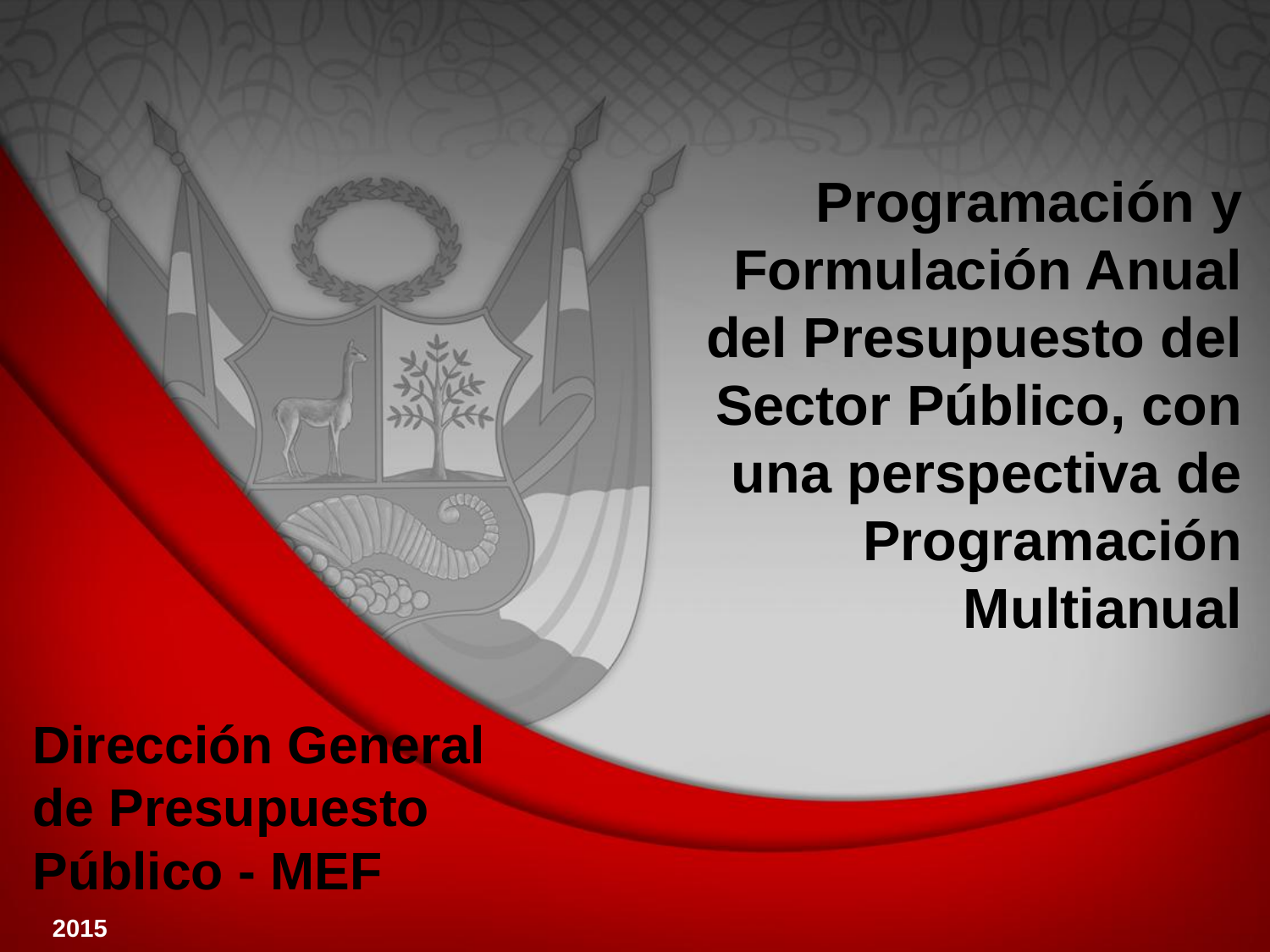

# Programación y Formulación Anual del Presupuesto del Sector Público, con una perspectiva de Programación Multianual
Dirección General de Presupuesto Público - MEF
2015